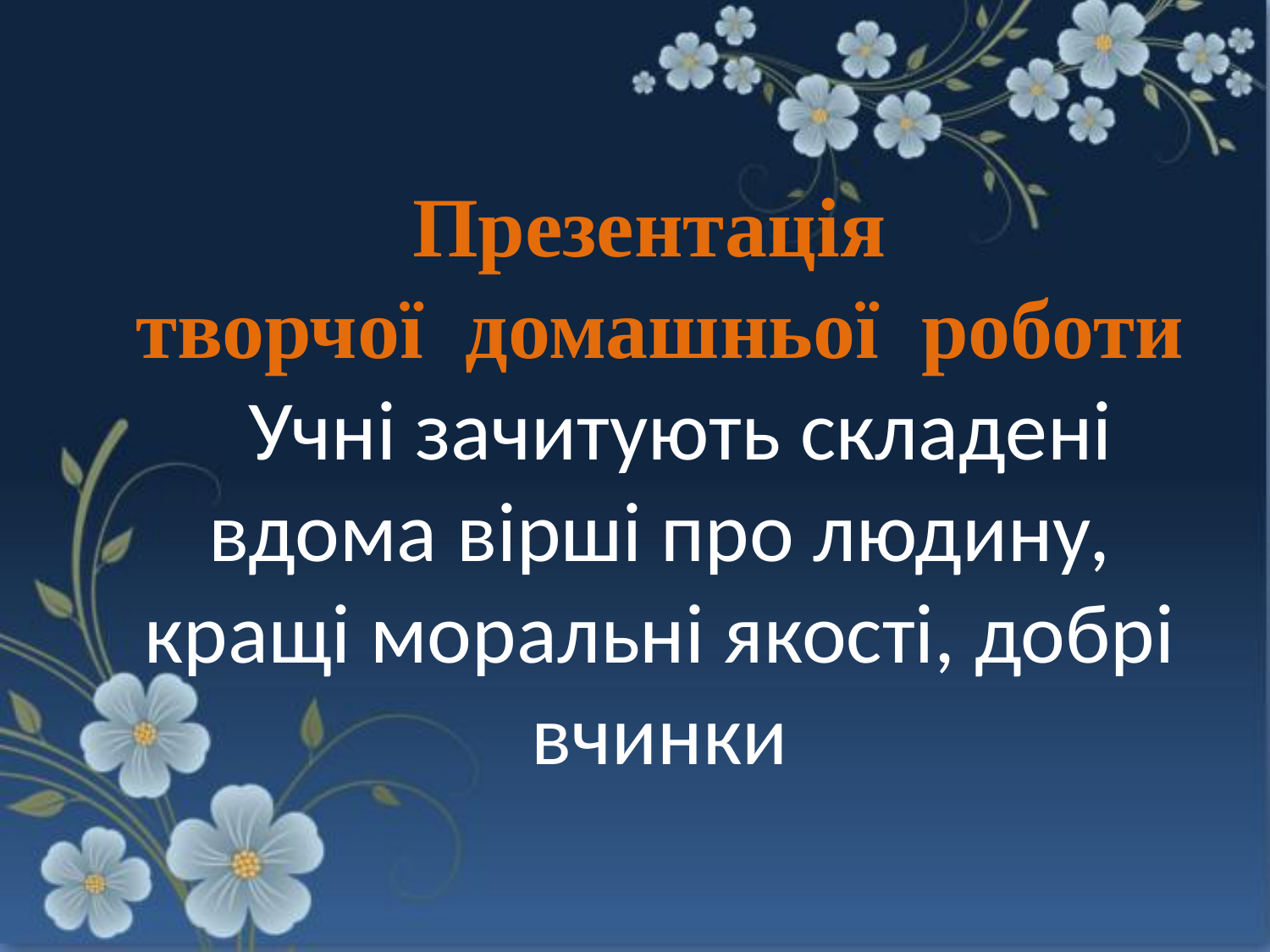

Презентація
творчої  домашньої  роботи
  Учні зачитують складені вдома вірші про людину, кращі моральні якості, добрі вчинки